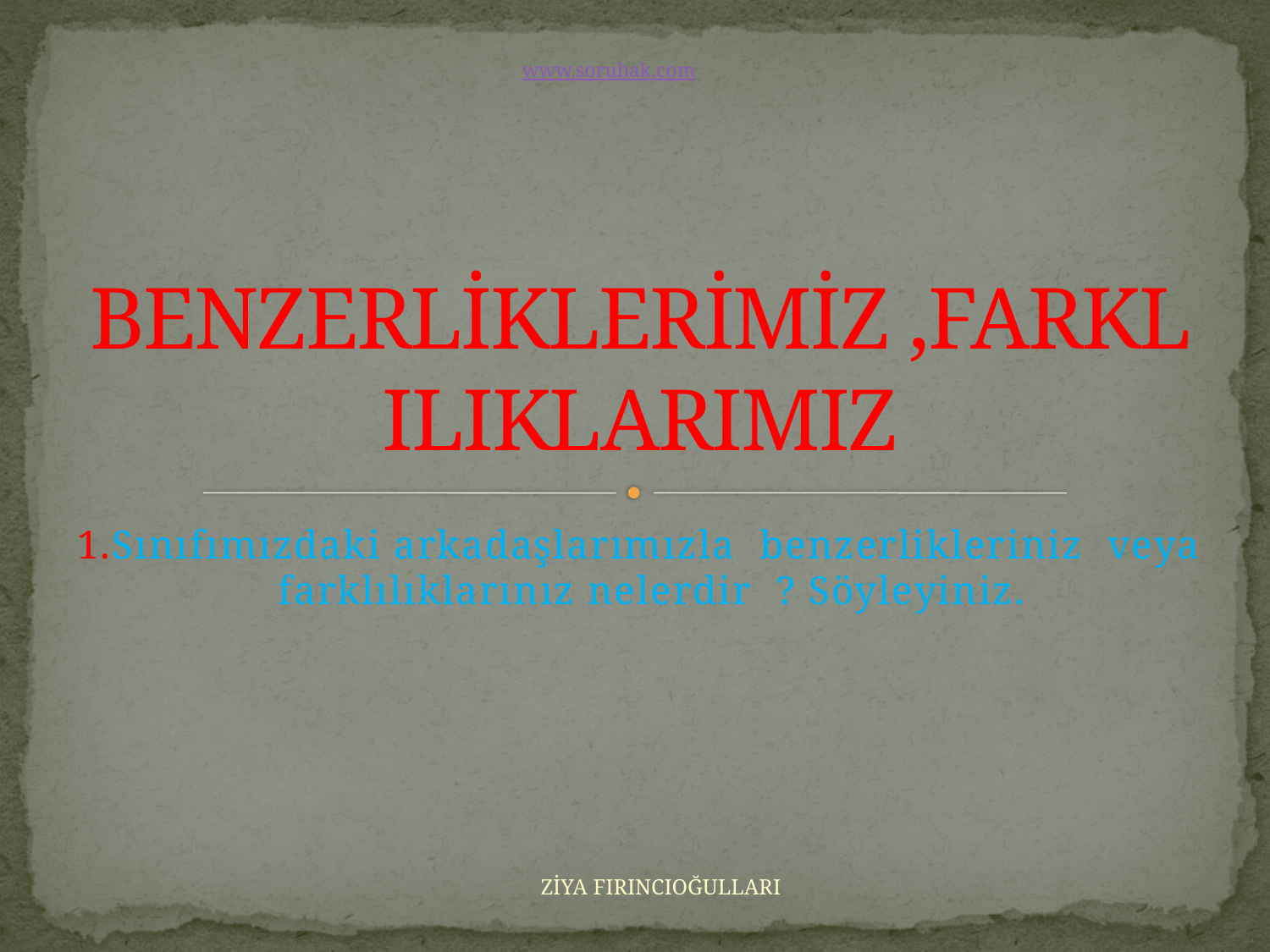

www.sorubak.com
# BENZERLİKLERİMİZ ,FARKLILIKLARIMIZ
1.Sınıfımızdaki arkadaşlarımızla  benzerlikleriniz  veya   farklılıklarınız nelerdir  ? Söyleyiniz.
ZİYA FIRINCIOĞULLARI